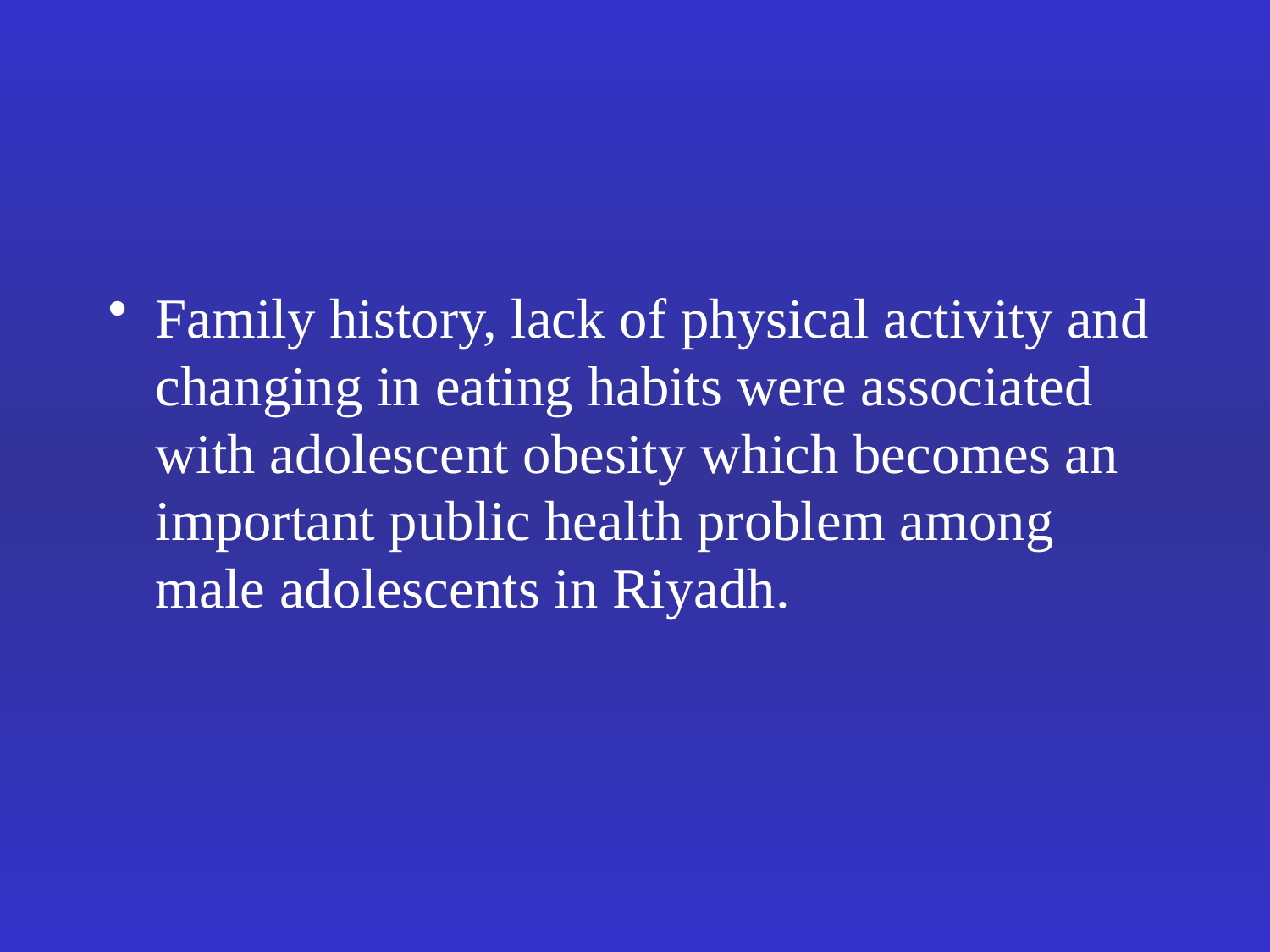

#
Family history, lack of physical activity and changing in eating habits were associated with adolescent obesity which becomes an important public health problem among male adolescents in Riyadh.